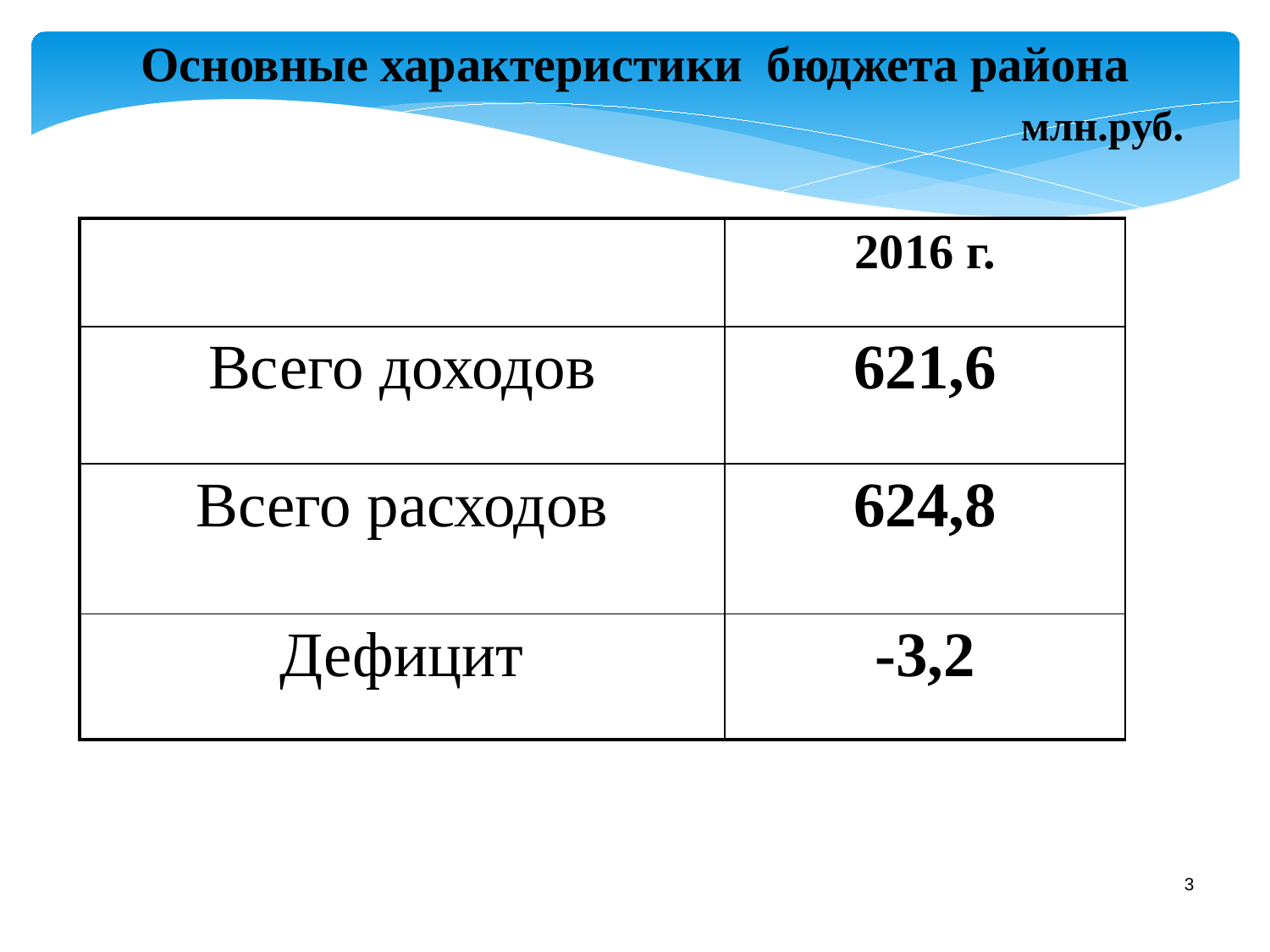

Основные характеристики  бюджета района
                                                                             млн.руб.
|  | 2016 г. |
| --- | --- |
| Всего доходов | 621,6 |
| Всего расходов | 624,8 |
| Дефицит | -3,2 |
3